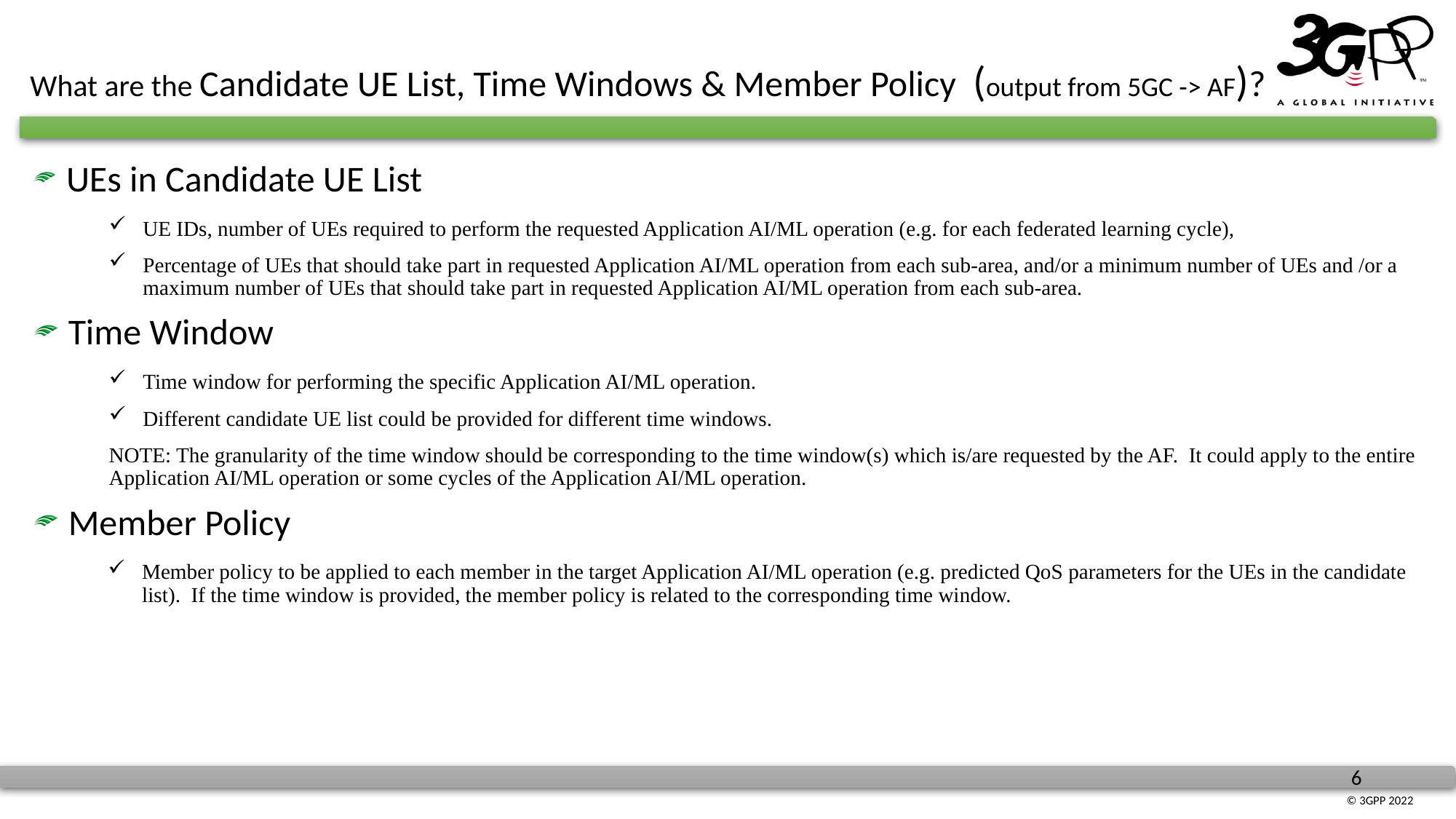

# What are the Candidate UE List, Time Windows & Member Policy  (output from 5GC -> AF)?
 UEs in Candidate UE List
UE IDs, number of UEs required to perform the requested Application AI/ML operation (e.g. for each federated learning cycle),
Percentage of UEs that should take part in requested Application AI/ML operation from each sub-area, and/or a minimum number of UEs and /or a maximum number of UEs that should take part in requested Application AI/ML operation from each sub-area.
 Time Window
Time window for performing the specific Application AI/ML operation.
Different candidate UE list could be provided for different time windows.
NOTE: The granularity of the time window should be corresponding to the time window(s) which is/are requested by the AF.  It could apply to the entire Application AI/ML operation or some cycles of the Application AI/ML operation.
 Member Policy
Member policy to be applied to each member in the target Application AI/ML operation (e.g. predicted QoS parameters for the UEs in the candidate list).  If the time window is provided, the member policy is related to the corresponding time window.